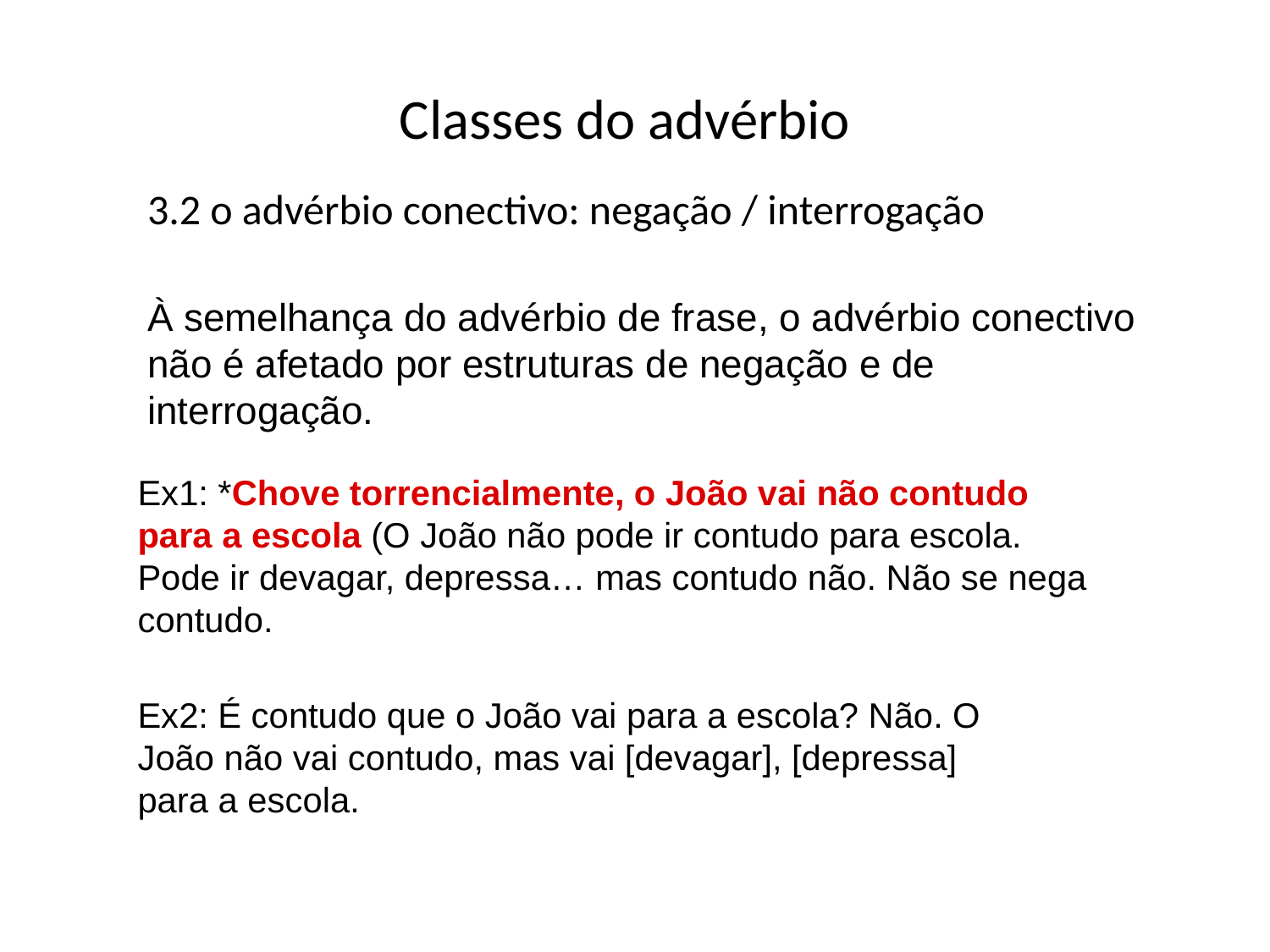

Classes do advérbio
3.2 o advérbio conectivo: negação / interrogação
À semelhança do advérbio de frase, o advérbio conectivo não é afetado por estruturas de negação e de interrogação.
Ex1: *Chove torrencialmente, o João vai não contudo para a escola (O João não pode ir contudo para escola. Pode ir devagar, depressa… mas contudo não. Não se nega contudo.
Ex2: É contudo que o João vai para a escola? Não. O João não vai contudo, mas vai [devagar], [depressa] para a escola.